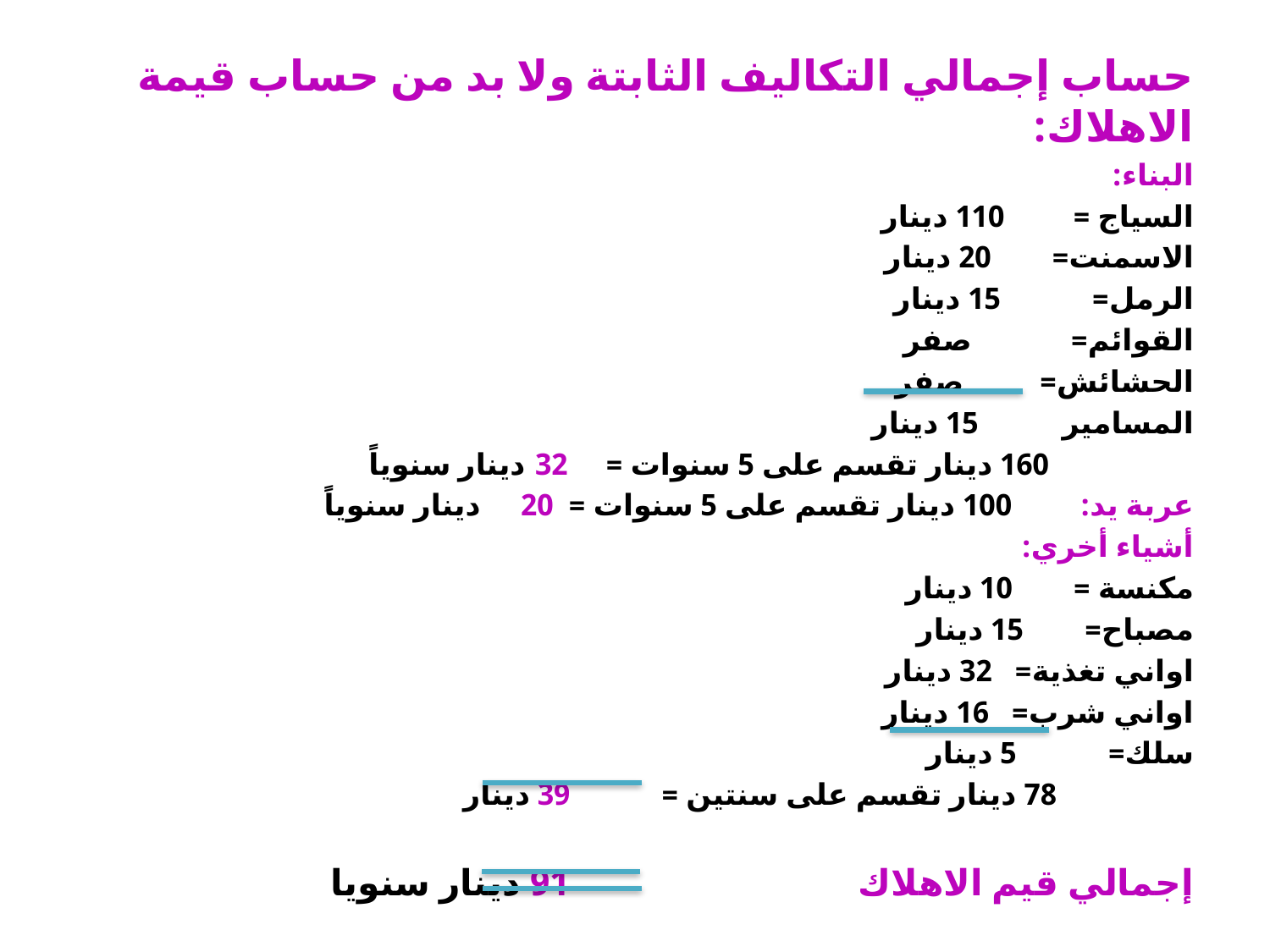

حساب إجمالي التكاليف الثابتة ولا بد من حساب قيمة الاهلاك:
البناء:
السياج =         110 دينار
الاسمنت=        20 دينار
الرمل=            15 دينار
القوائم=             صفر
الحشائش=          صفر
المسامير           15 دينار
                   160 دينار تقسم على 5 سنوات =     32 دينار سنوياً
عربة يد:         100 دينار تقسم على 5 سنوات =  20     دينار سنوياً
أشياء أخري:
مكنسة =        10 دينار
مصباح=        15 دينار
اواني تغذية=   32 دينار
اواني شرب=   16 دينار
سلك=            5 دينار
                  78 دينار تقسم على سنتين =            39 دينار

إجمالي قيم الاهلاك                               91 دينار سنويا